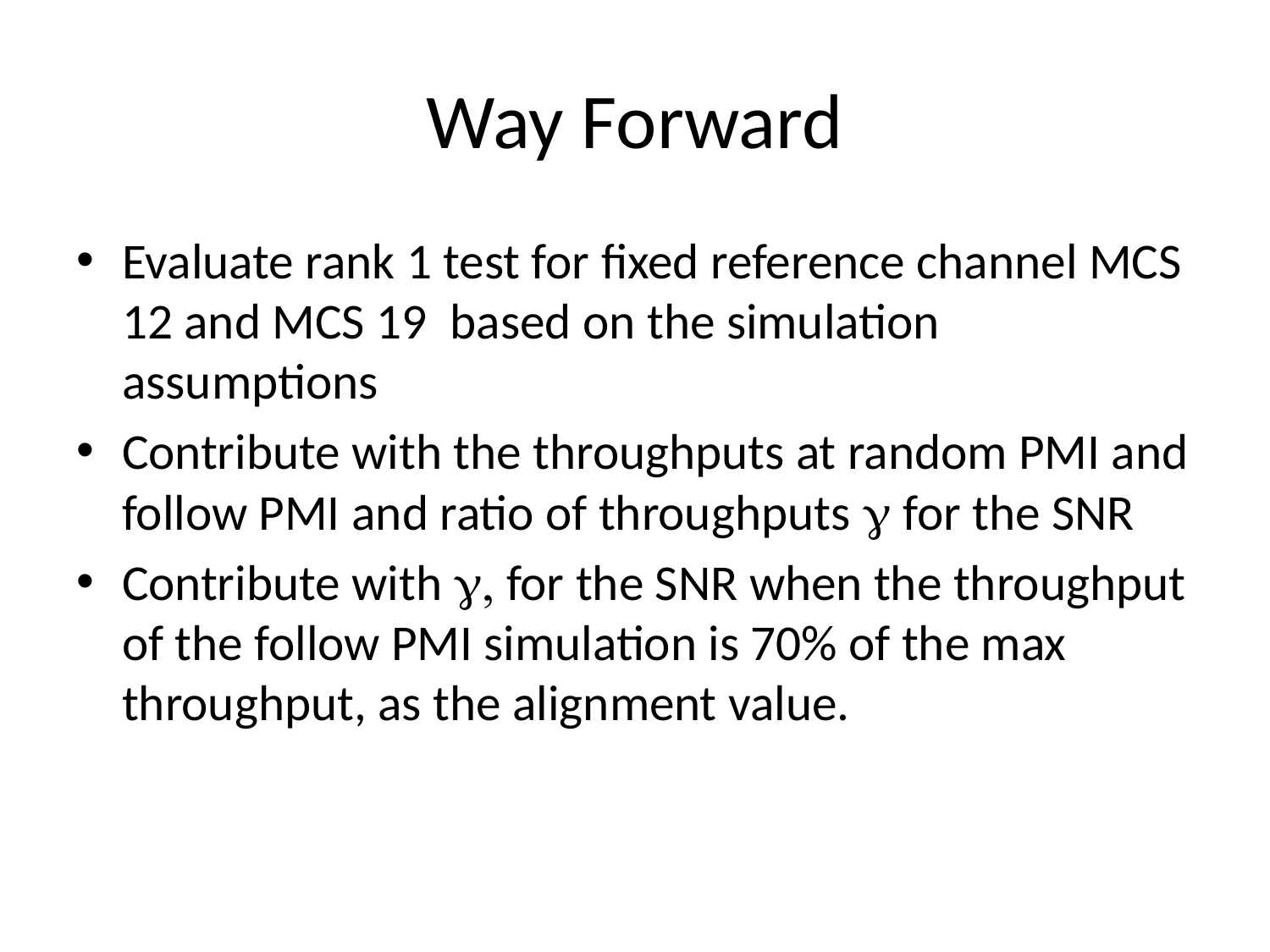

# Way Forward
Evaluate rank 1 test for fixed reference channel MCS 12 and MCS 19  based on the simulation assumptions
Contribute with the throughputs at random PMI and follow PMI and ratio of throughputs γ for the SNR
Contribute with γ, for the SNR when the throughput of the follow PMI simulation is 70% of the max throughput, as the alignment value.